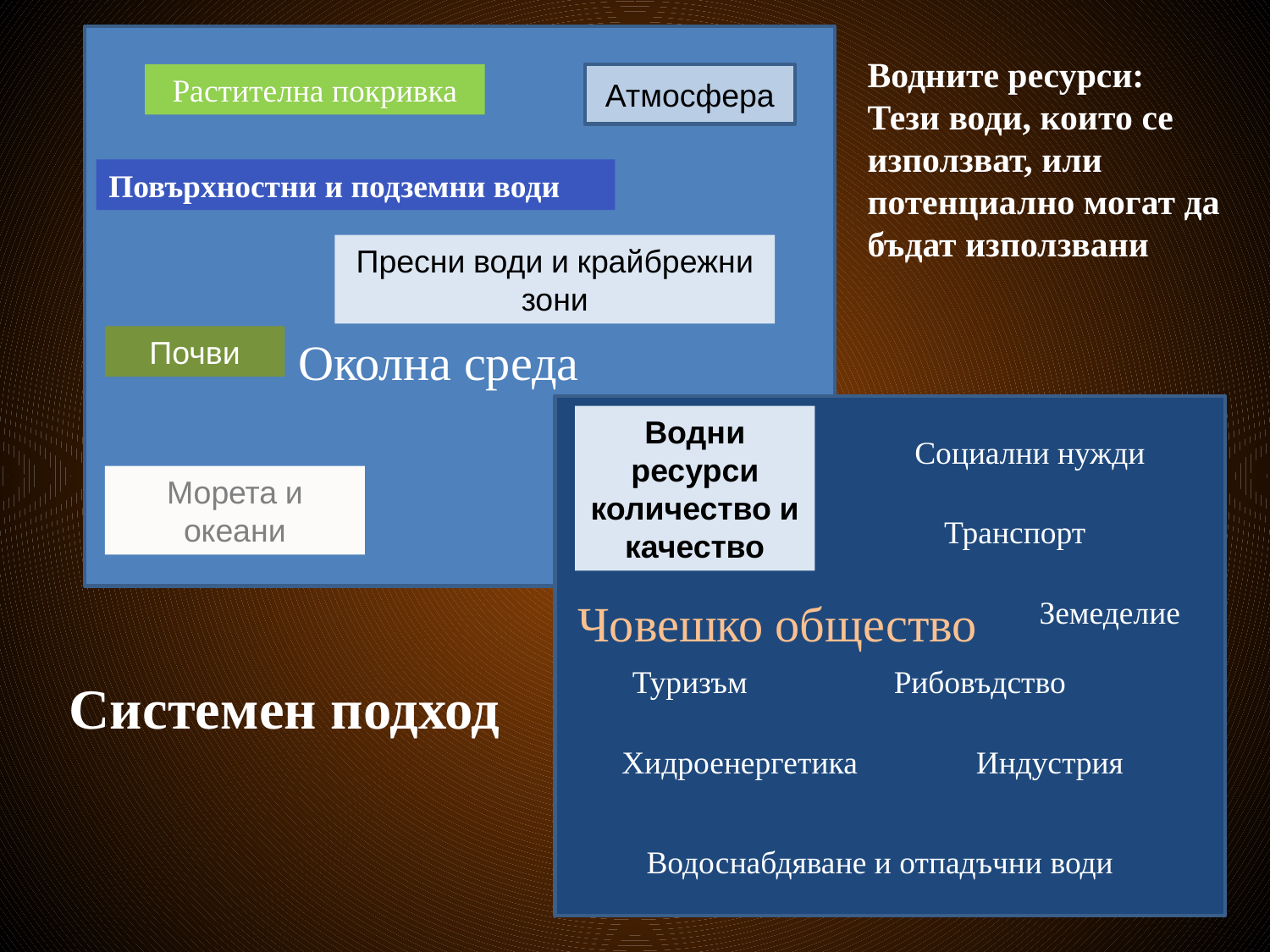

Растителна покривка
Атмосфера
Повърхностни и подземни води
Пресни води и крайбрежни зони
Околна среда
Почви
Морета и океани
Водните ресурси:
Тези води, които се използват, или потенциално могат да бъдат използвани

Социални нужди
Транспорт
Човешко общество
Земеделие
Туризъм
Рибовъдство
Хидроенергетика
Индустрия
Водоснабдяване и отпадъчни води
Водни ресурси
количество и
качество
Системен подход